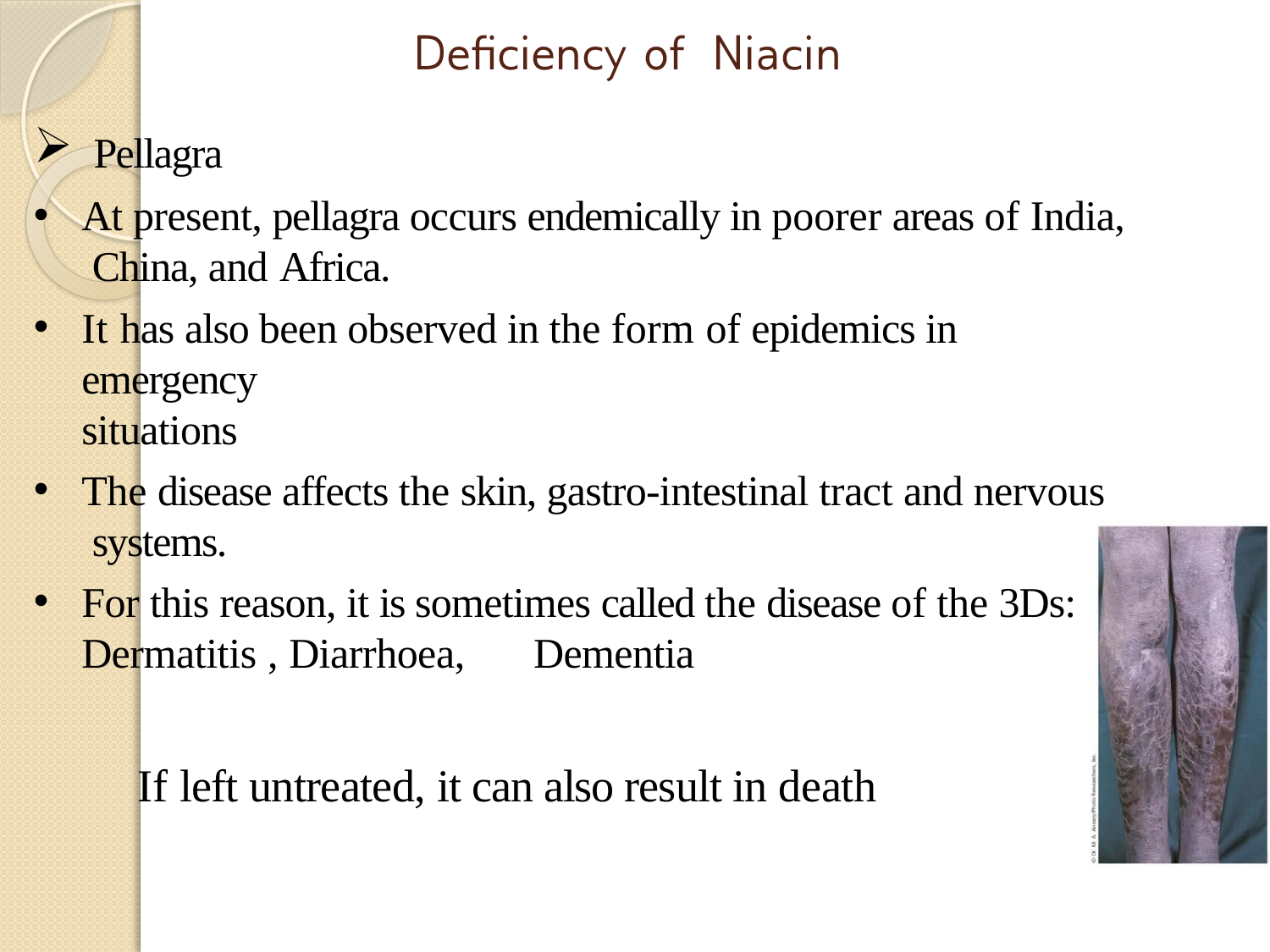

# Deficiency of	Niacin
Pellagra
At present, pellagra occurs endemically in poorer areas of India,  China, and Africa.
It has also been observed in the form of epidemics in emergency
situations
The disease affects the skin, gastro-intestinal tract and nervous  systems.
For this reason, it is sometimes called the disease of the 3Ds:  Dermatitis , Diarrhoea,	Dementia

If left untreated, it can also result in death